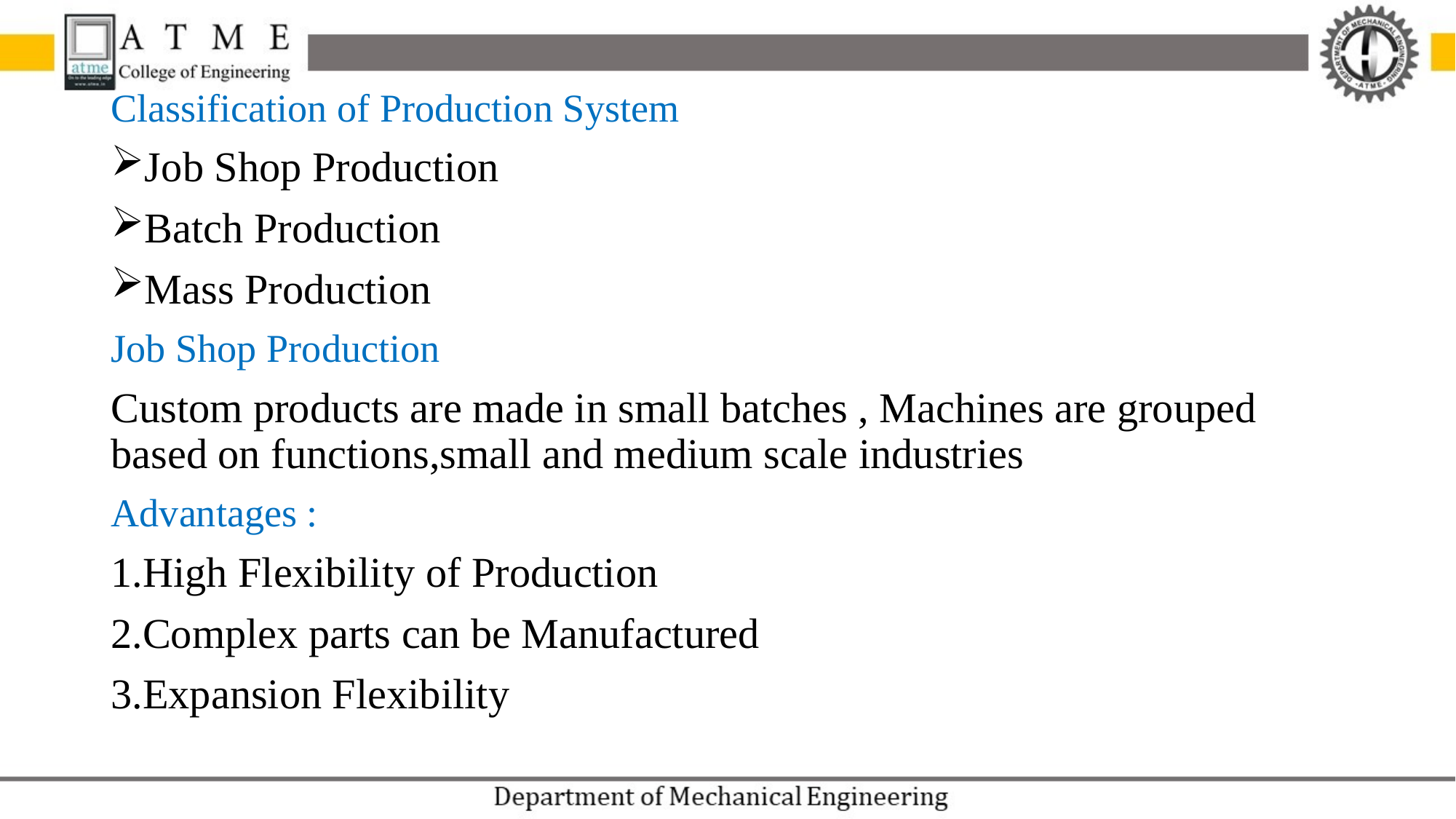

Classification of Production System
Job Shop Production
Batch Production
Mass Production
Job Shop Production
Custom products are made in small batches , Machines are grouped based on functions,small and medium scale industries
Advantages :
1.High Flexibility of Production
2.Complex parts can be Manufactured
3.Expansion Flexibility